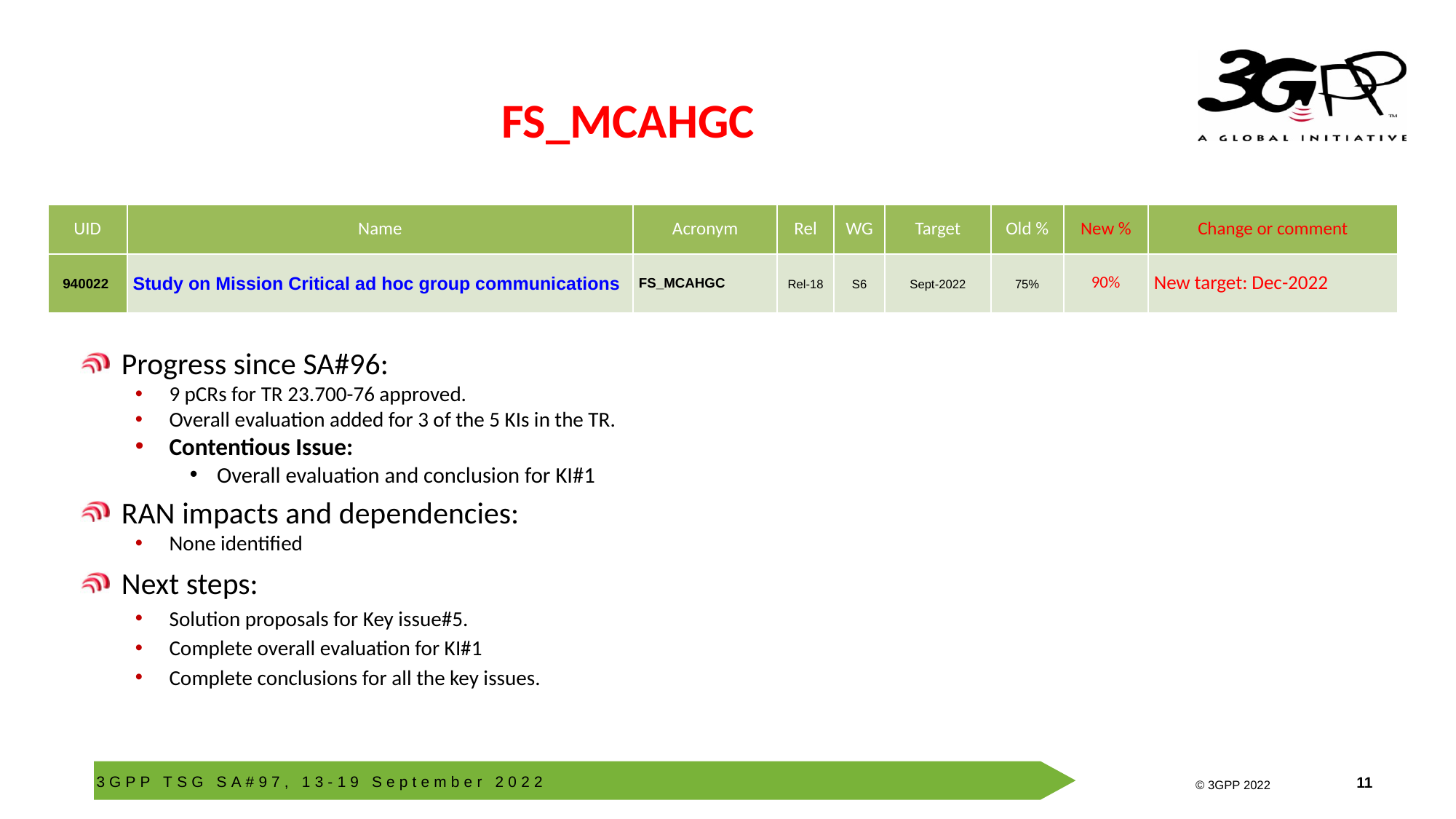

# FS_MCAHGC
| UID | Name | Acronym | Rel | WG | Target | Old % | New % | Change or comment |
| --- | --- | --- | --- | --- | --- | --- | --- | --- |
| 940022 | Study on Mission Critical ad hoc group communications | FS\_MCAHGC | Rel-18 | S6 | Sept-2022 | 75% | 90% | New target: Dec-2022 |
Progress since SA#96:
9 pCRs for TR 23.700-76 approved.
Overall evaluation added for 3 of the 5 KIs in the TR.
Contentious Issue:
Overall evaluation and conclusion for KI#1
RAN impacts and dependencies:
None identified
Next steps:
Solution proposals for Key issue#5.
Complete overall evaluation for KI#1
Complete conclusions for all the key issues.